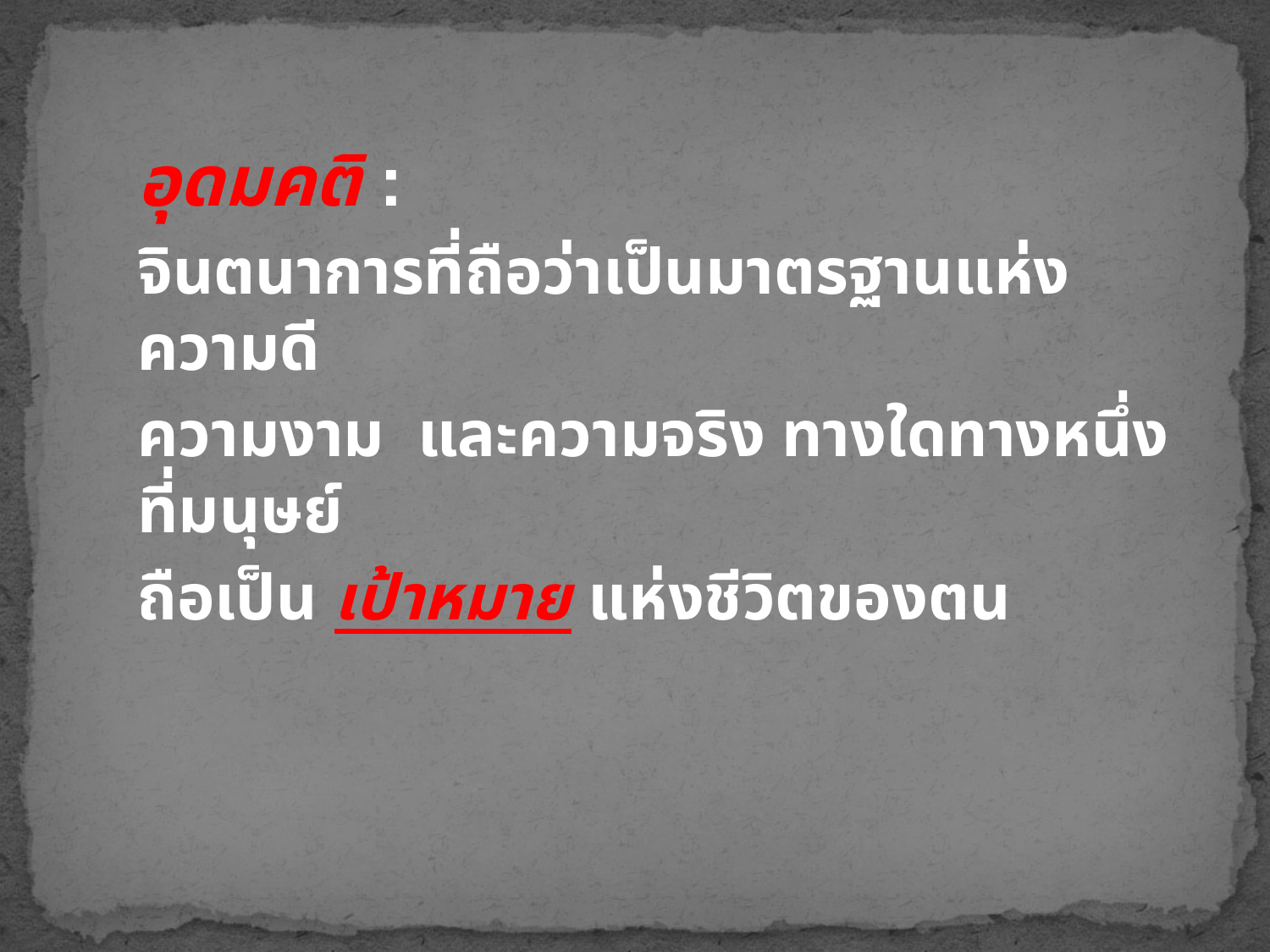

อุดมคติ :
จินตนาการที่ถือว่าเป็นมาตรฐานแห่งความดี
ความงาม  และความจริง ทางใดทางหนึ่งที่มนุษย์
ถือเป็น เป้าหมาย แห่งชีวิตของตน